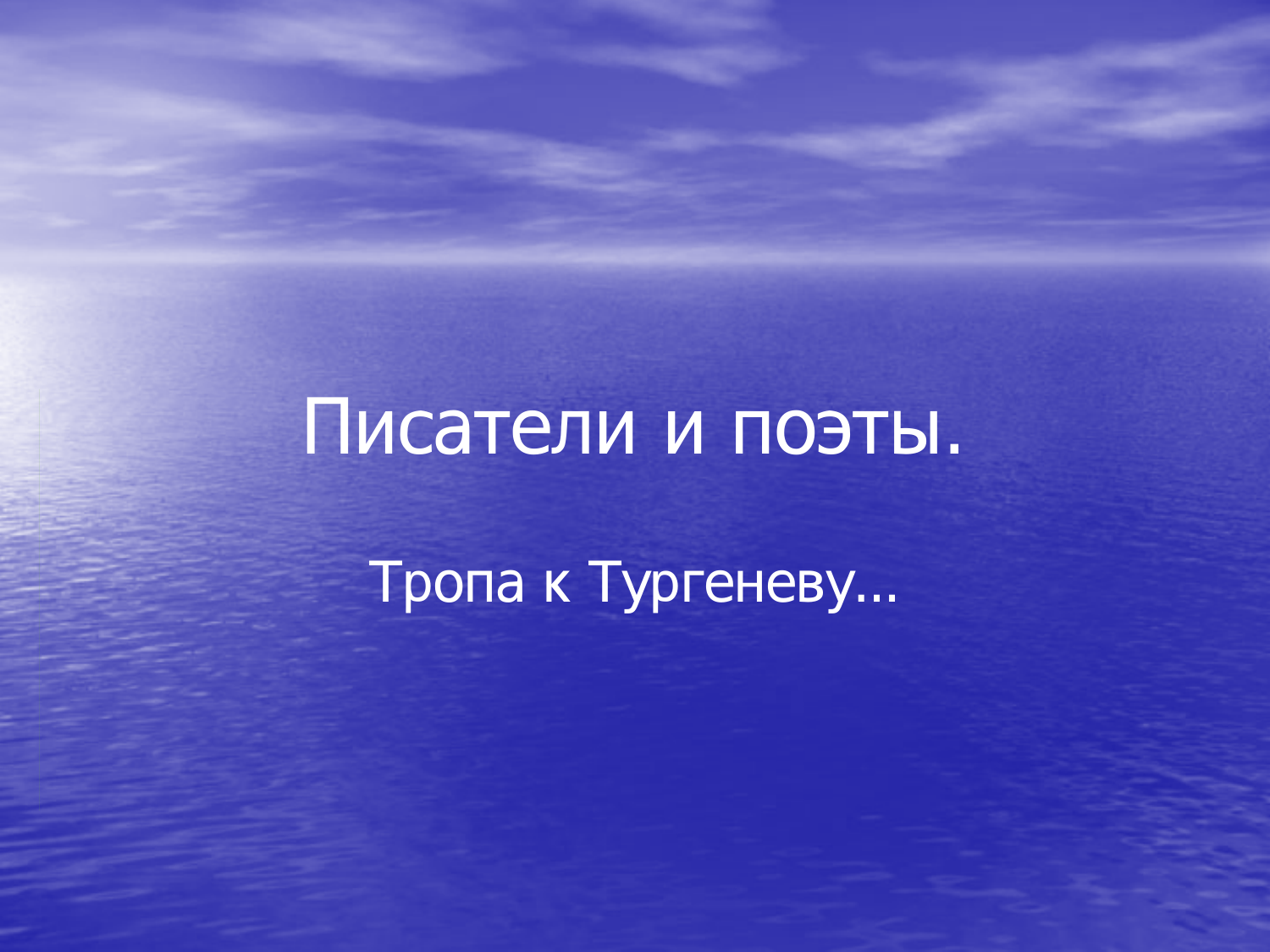

# Писатели и поэты.
Тропа к Тургеневу…